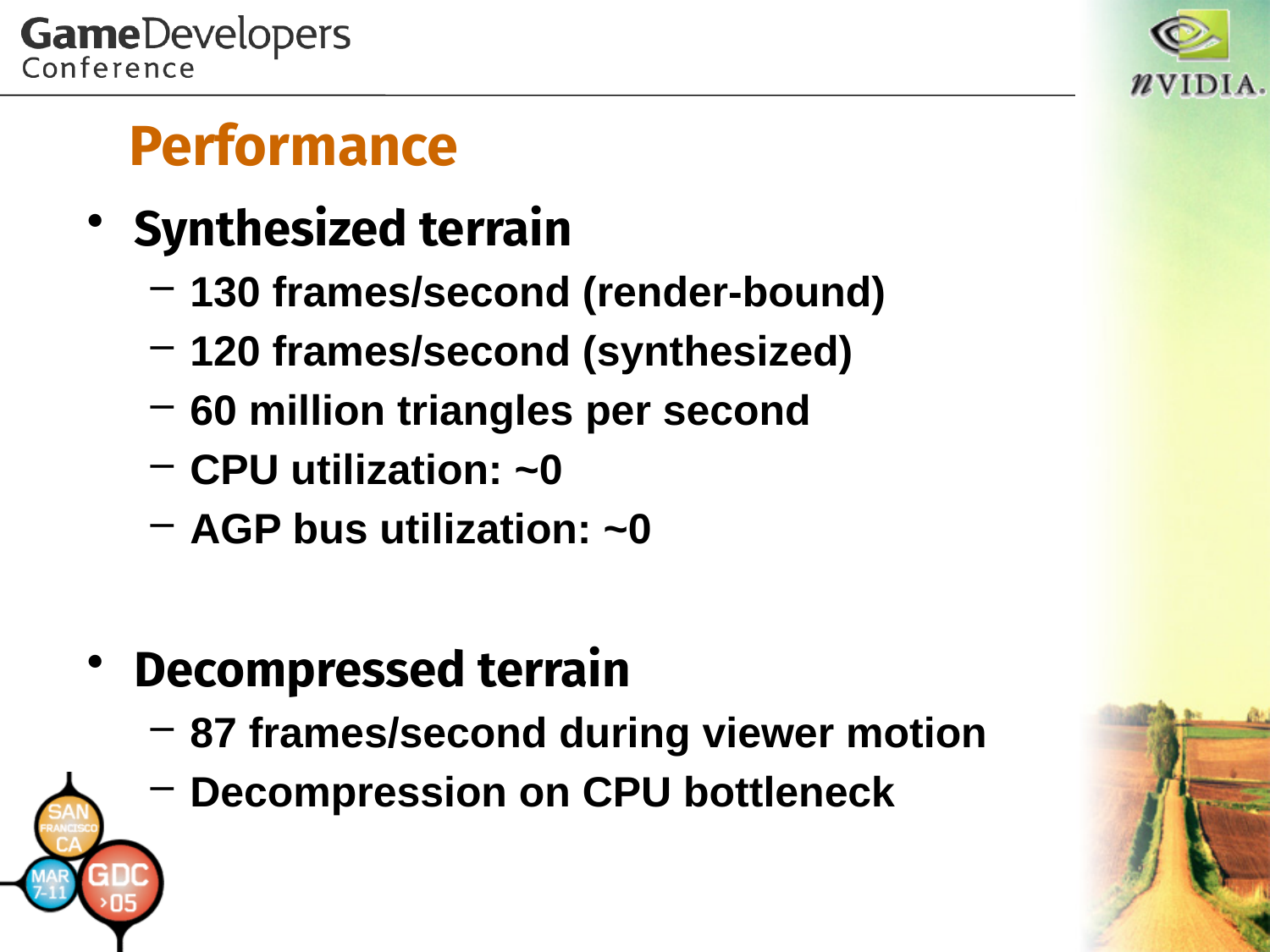

# Performance
Synthesized terrain
130 frames/second (render-bound)
120 frames/second (synthesized)
60 million triangles per second
CPU utilization: ~0
AGP bus utilization: ~0

Decompressed terrain
87 frames/second during viewer motion
Decompression on CPU bottleneck